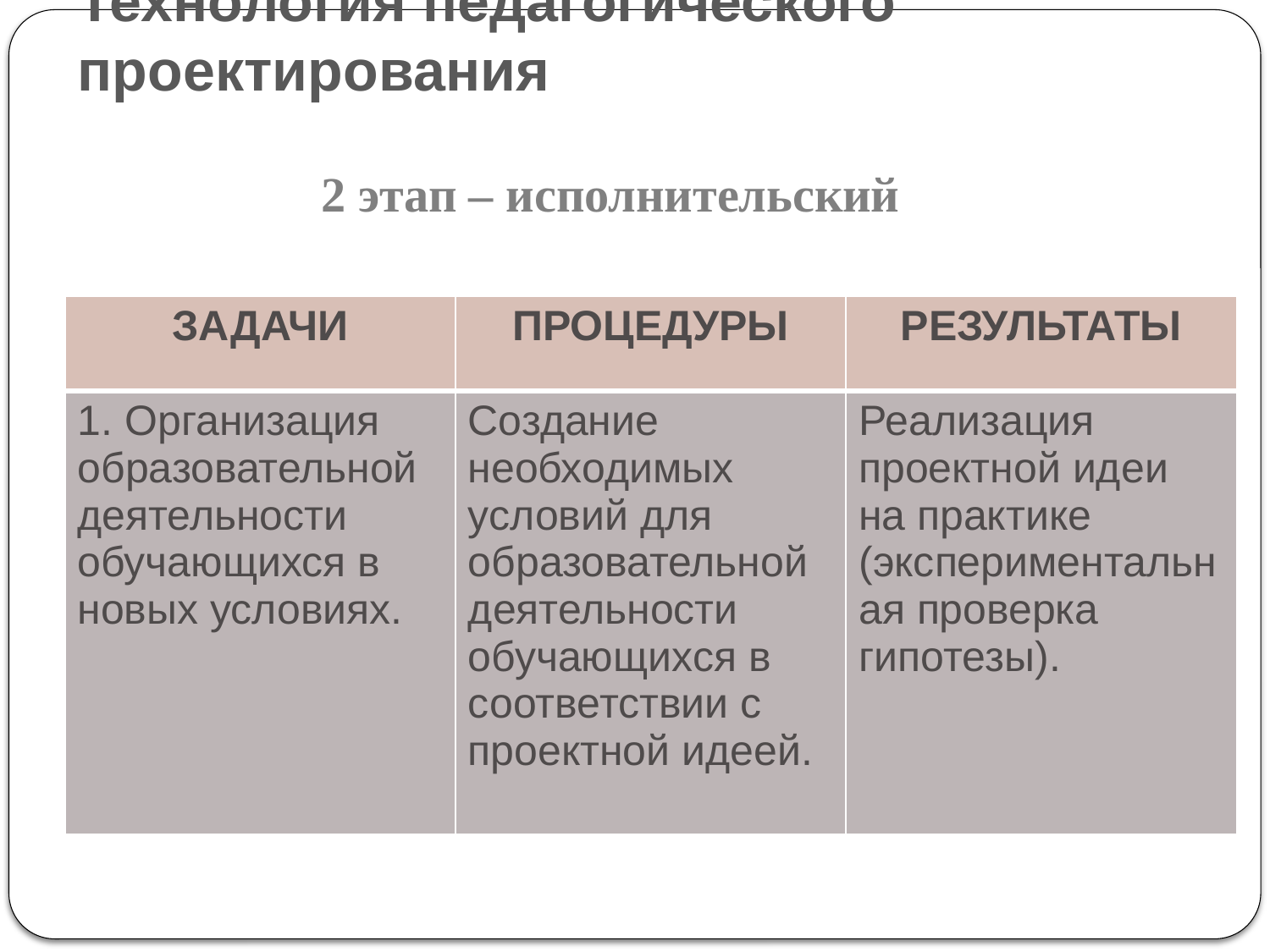

# Технология педагогического проектирования
2 этап – исполнительский
| ЗАДАЧИ | ПРОЦЕДУРЫ | РЕЗУЛЬТАТЫ |
| --- | --- | --- |
| 1. Организация образовательной деятельности обучающихся в новых условиях. | Создание необходимых условий для образовательной деятельности обучающихся в соответствии с проектной идеей. | Реализация проектной идеи на практике (экспериментальная проверка гипотезы). |